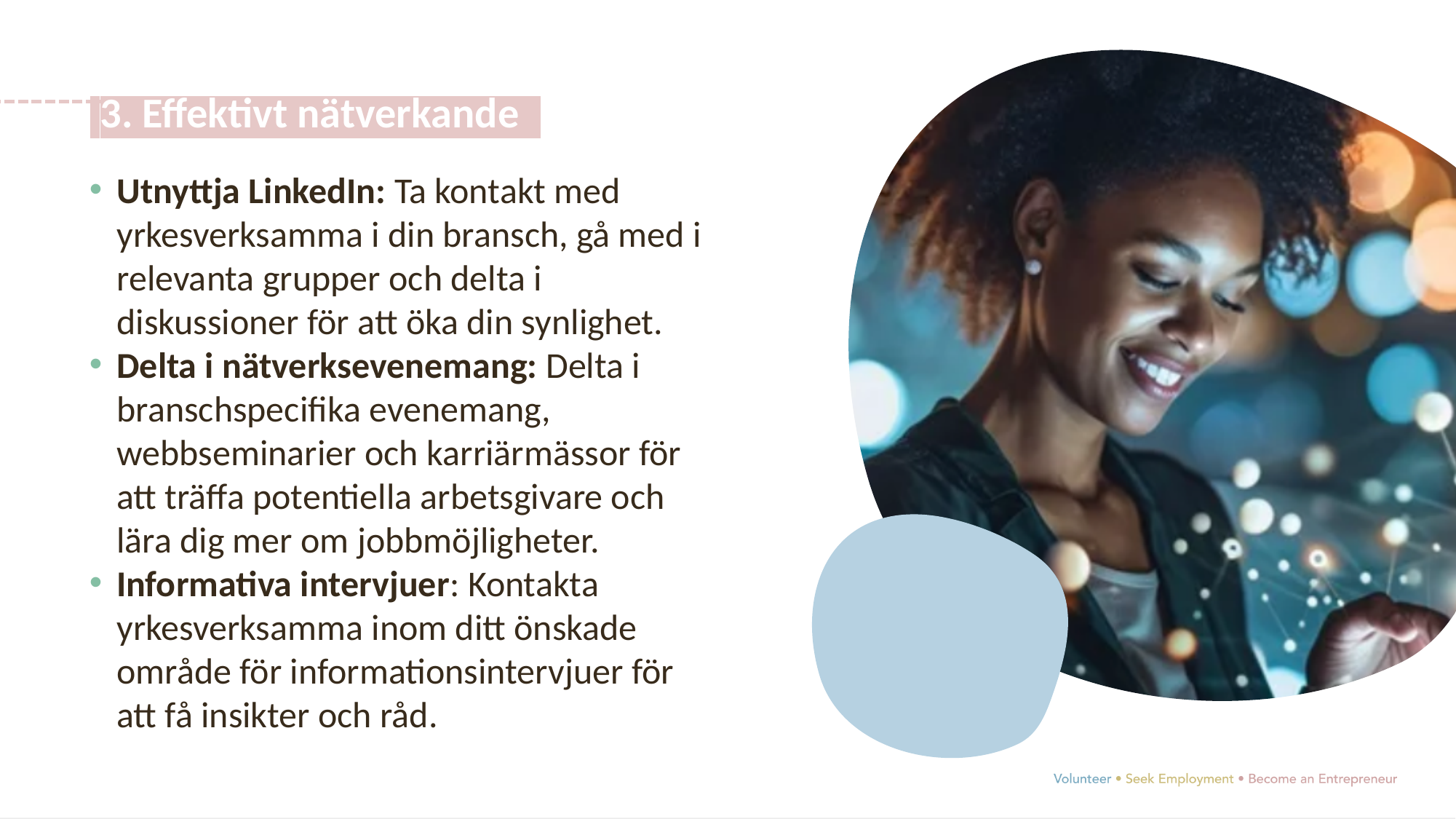

3. Effektivt nätverkande:
Utnyttja LinkedIn: Ta kontakt med yrkesverksamma i din bransch, gå med i relevanta grupper och delta i diskussioner för att öka din synlighet.
Delta i nätverksevenemang: Delta i branschspecifika evenemang, webbseminarier och karriärmässor för att träffa potentiella arbetsgivare och lära dig mer om jobbmöjligheter.
Informativa intervjuer: Kontakta yrkesverksamma inom ditt önskade område för informationsintervjuer för att få insikter och råd.